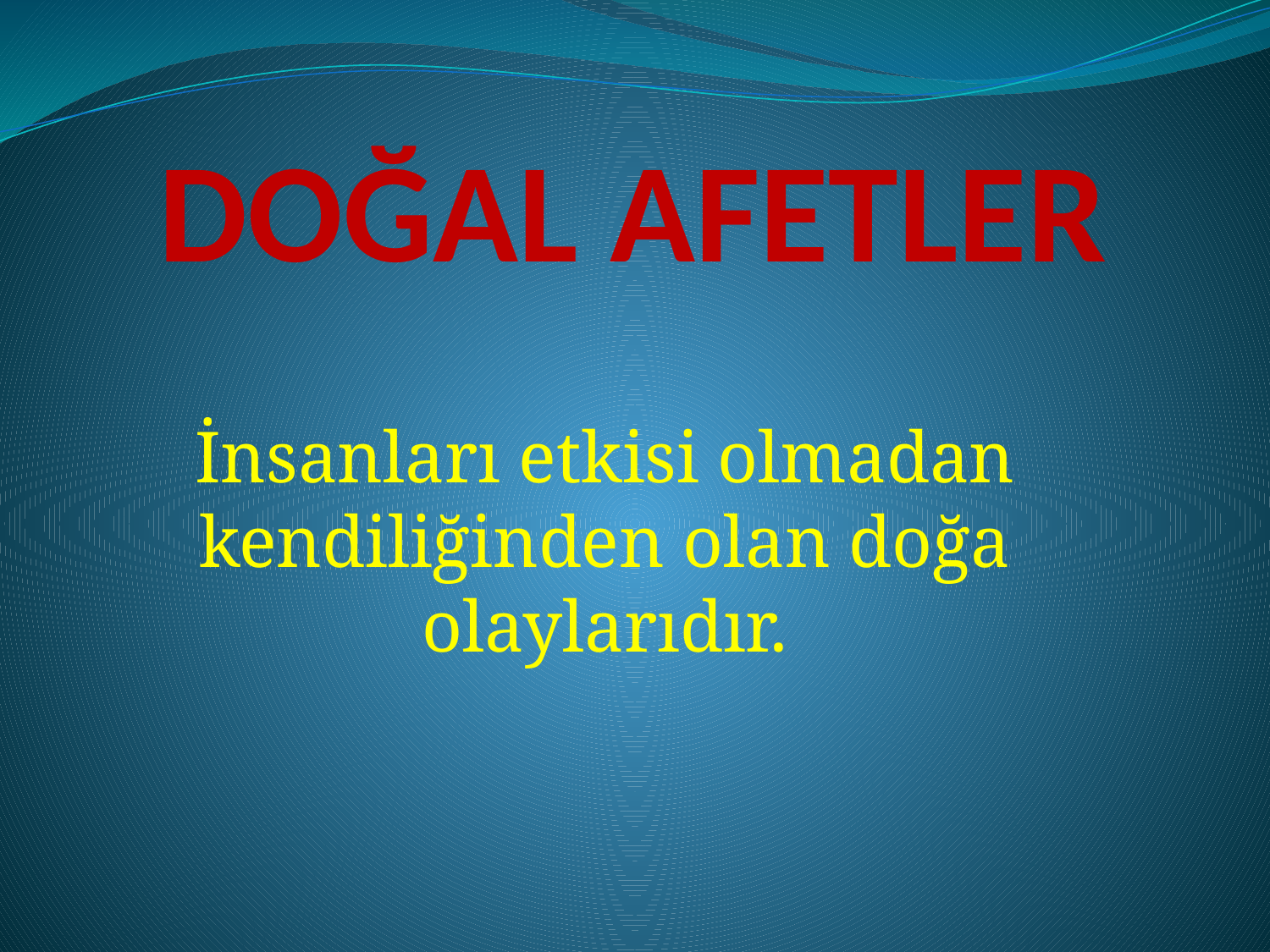

# DOĞAL AFETLER
İnsanları etkisi olmadan kendiliğinden olan doğa olaylarıdır.